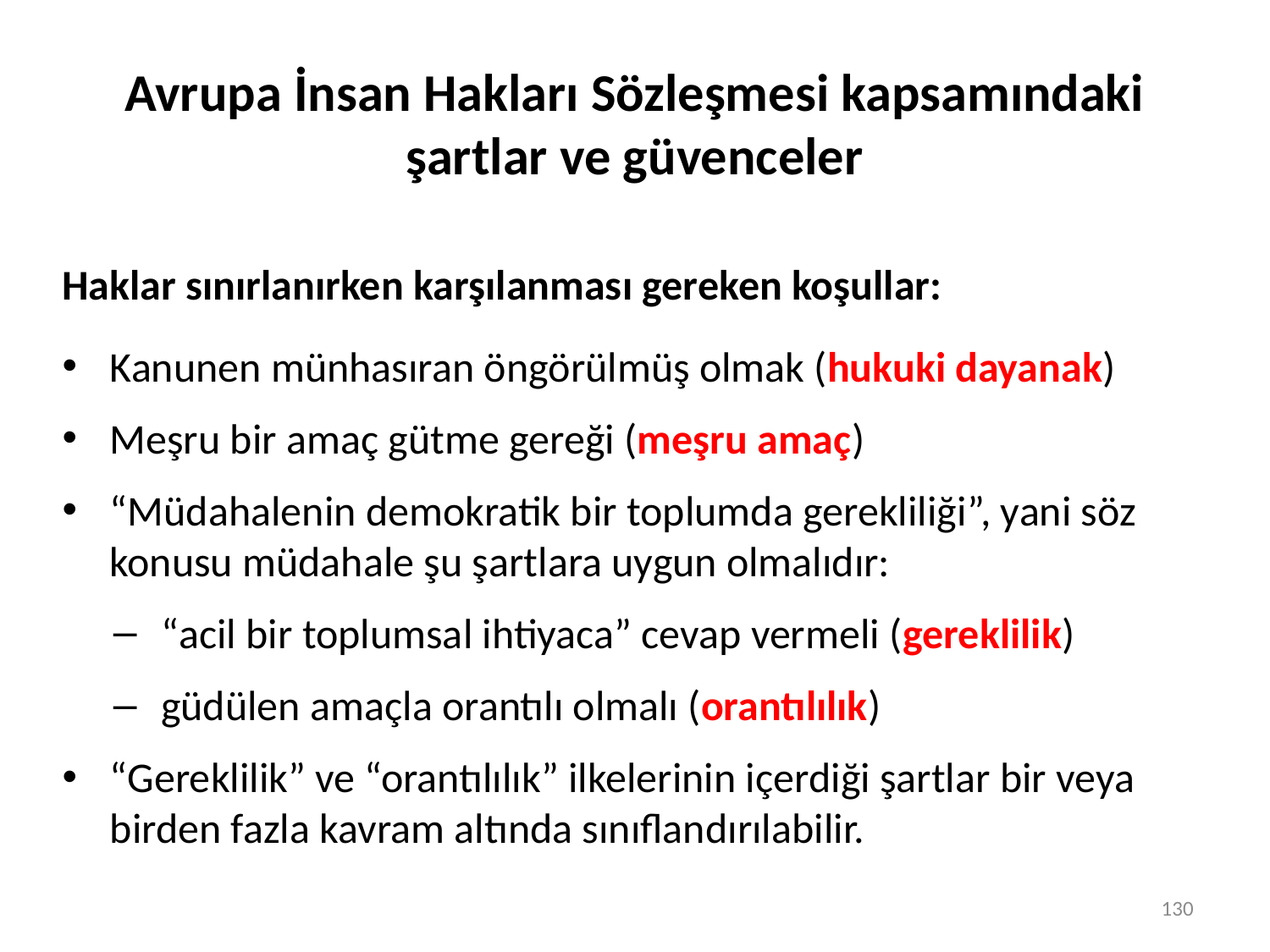

# Avrupa İnsan Hakları Sözleşmesi kapsamındaki şartlar ve güvenceler
Haklar sınırlanırken karşılanması gereken koşullar:
Kanunen münhasıran öngörülmüş olmak (hukuki dayanak)
Meşru bir amaç gütme gereği (meşru amaç)
“Müdahalenin demokratik bir toplumda gerekliliği”, yani söz konusu müdahale şu şartlara uygun olmalıdır:
“acil bir toplumsal ihtiyaca” cevap vermeli (gereklilik)
güdülen amaçla orantılı olmalı (orantılılık)
“Gereklilik” ve “orantılılık” ilkelerinin içerdiği şartlar bir veya birden fazla kavram altında sınıflandırılabilir.
130